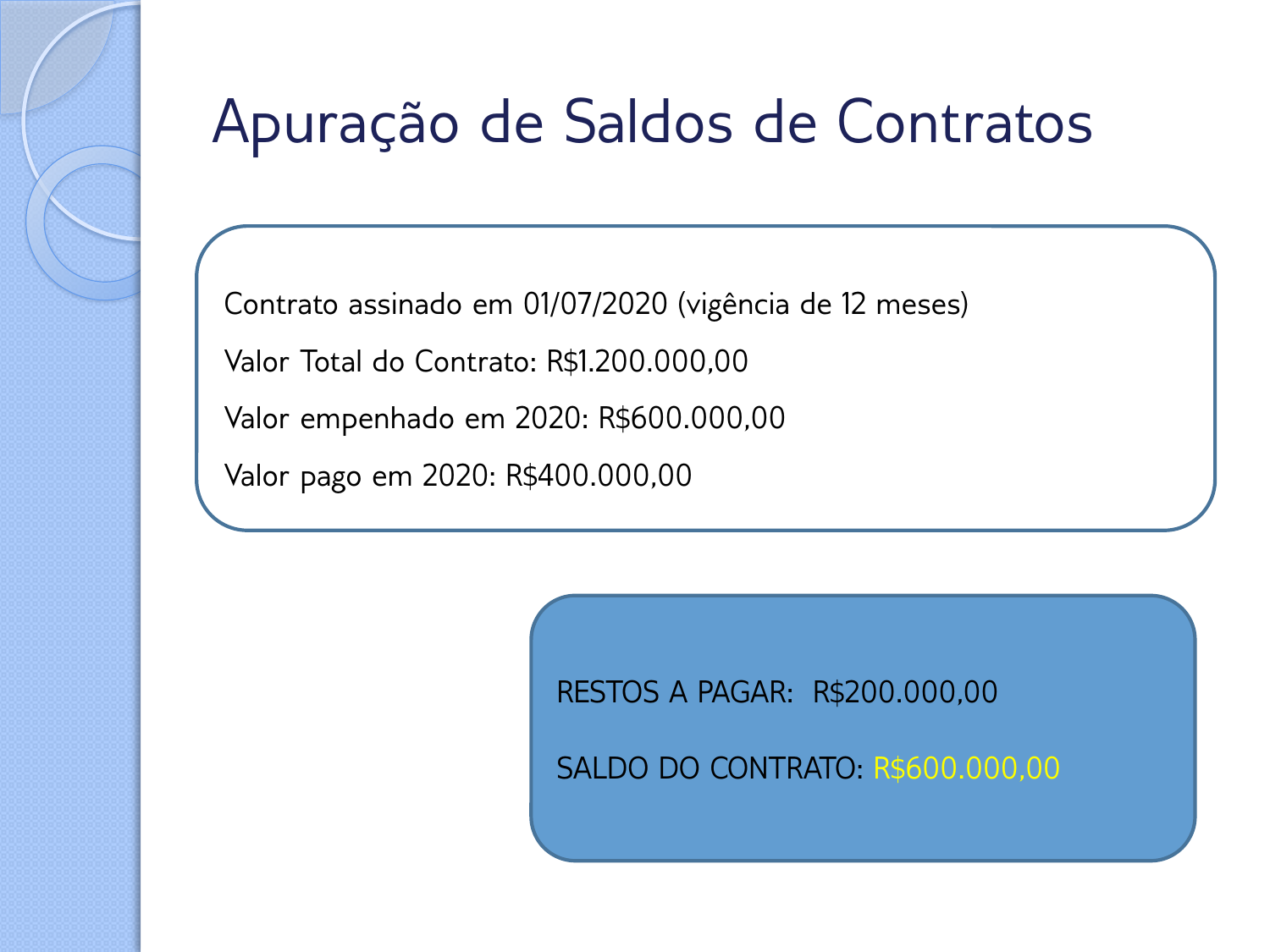

# Apuração de Saldos de Contratos
Contrato assinado em 01/07/2020 (vigência de 12 meses)
Valor Total do Contrato: R$1.200.000,00
Valor empenhado em 2020: R$600.000,00
Valor pago em 2020: R$400.000,00
RESTOS A PAGAR:  R$200.000,00

SALDO DO CONTRATO: R$600.000,00